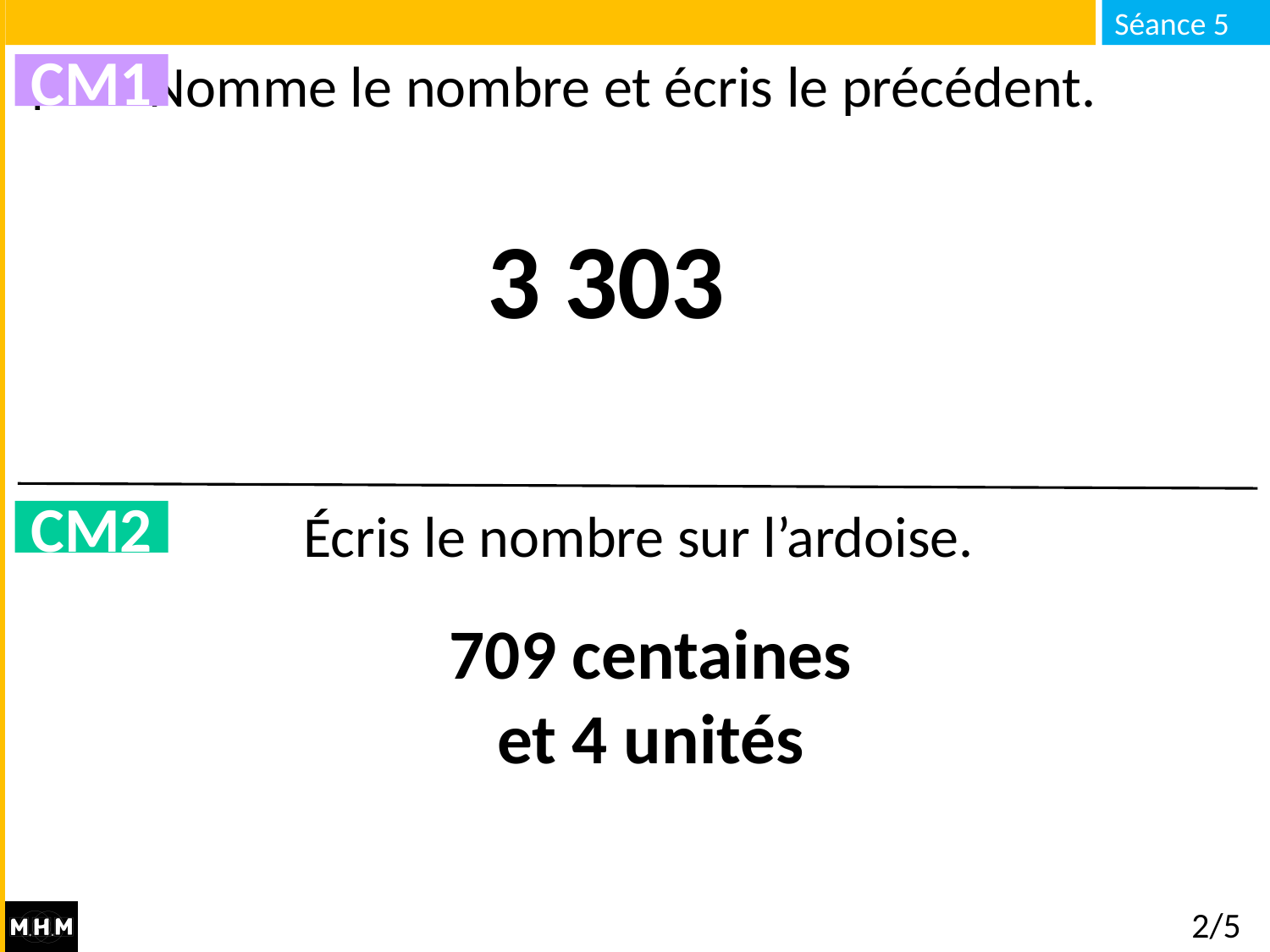

# Nomme le nombre et écris le précédent.
CM1
3 303
CM2
Écris le nombre sur l’ardoise.
709 centaines
et 4 unités
2/5